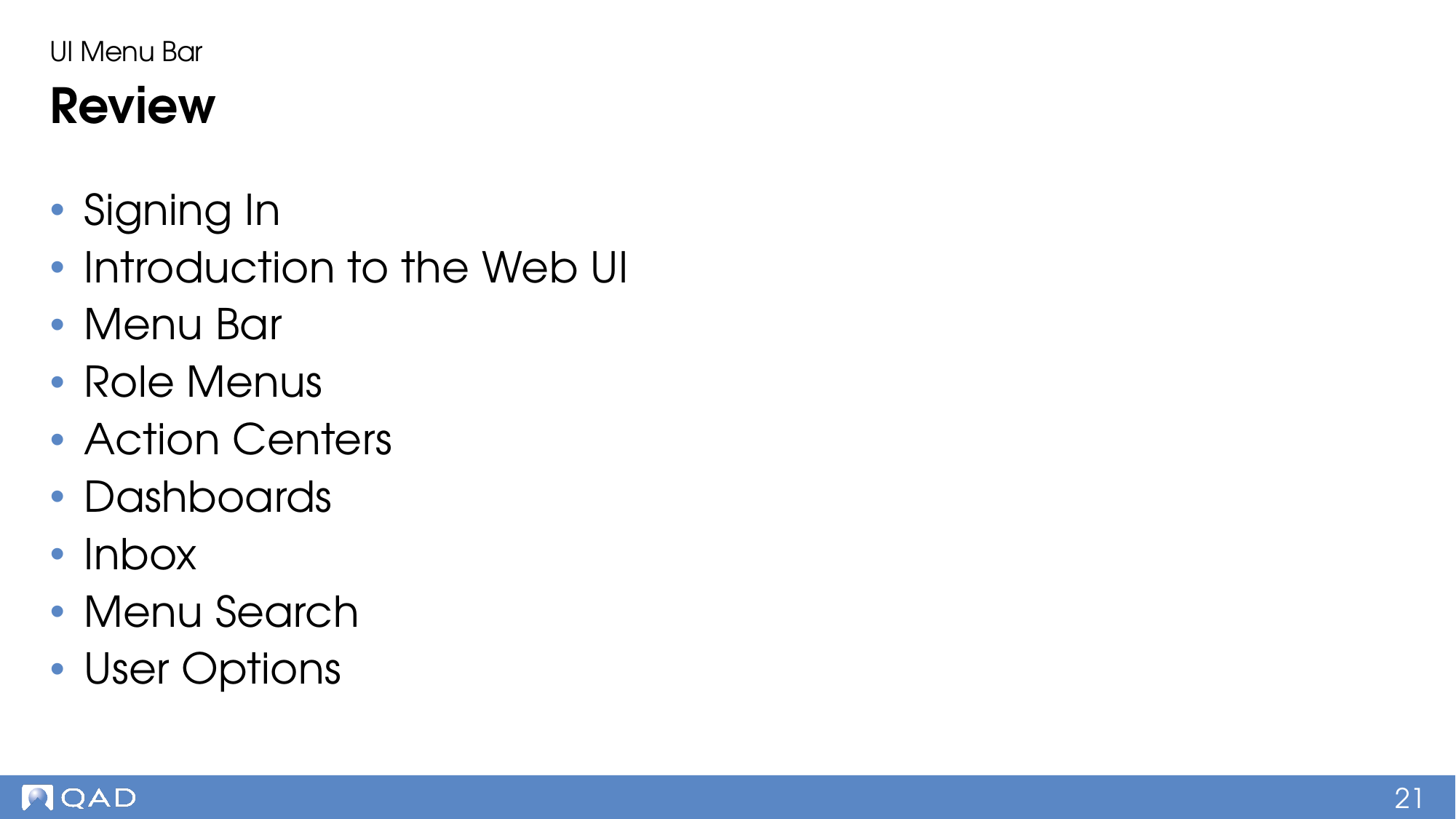

UI Menu Bar
# Review
Signing In
Introduction to the Web UI
Menu Bar
Role Menus
Action Centers
Dashboards
Inbox
Menu Search
User Options

21